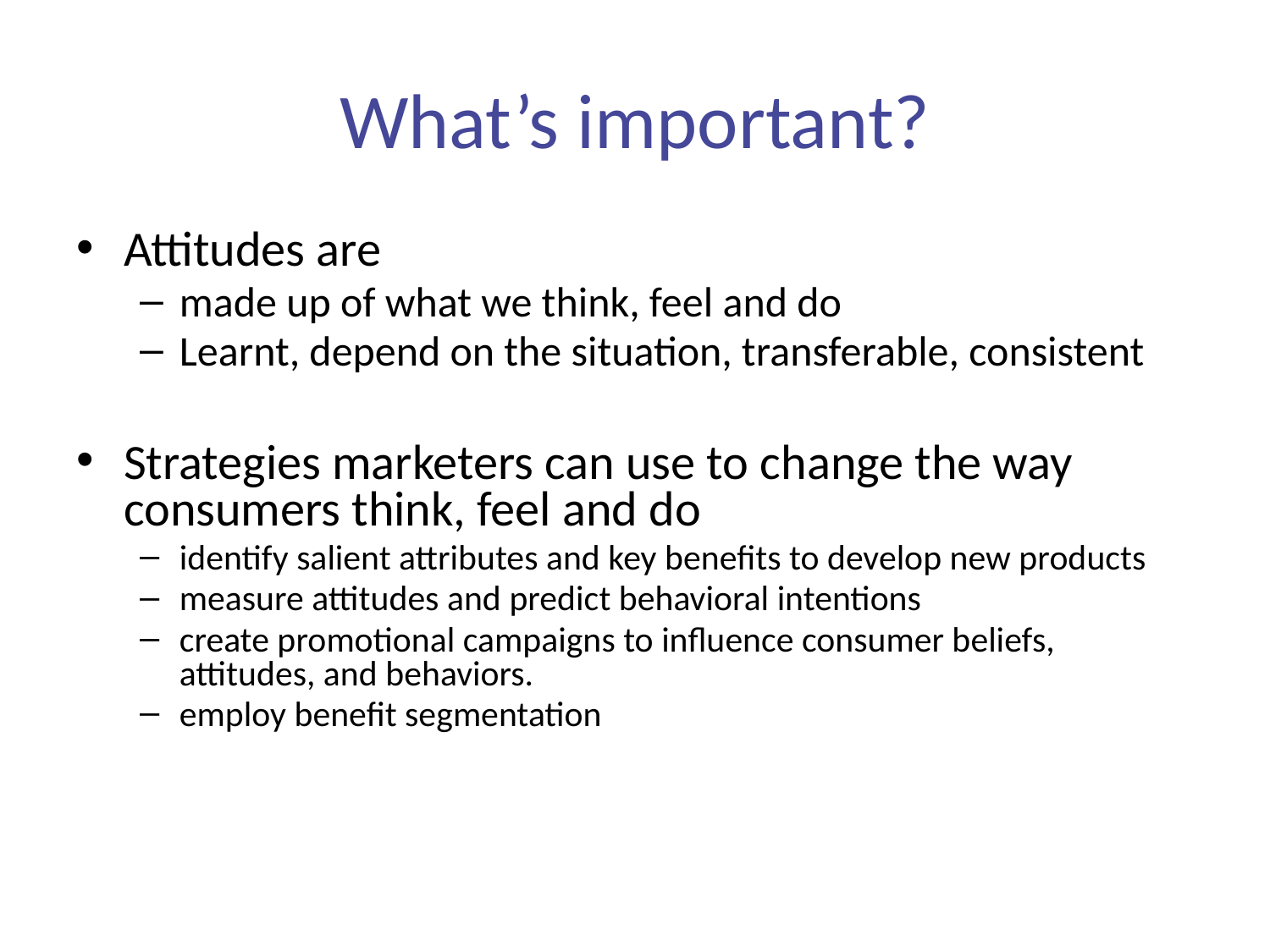

# What’s important?
Attitudes are
made up of what we think, feel and do
Learnt, depend on the situation, transferable, consistent

Strategies marketers can use to change the way consumers think, feel and do
identify salient attributes and key benefits to develop new products
measure attitudes and predict behavioral intentions
create promotional campaigns to influence consumer beliefs, attitudes, and behaviors.
employ benefit segmentation